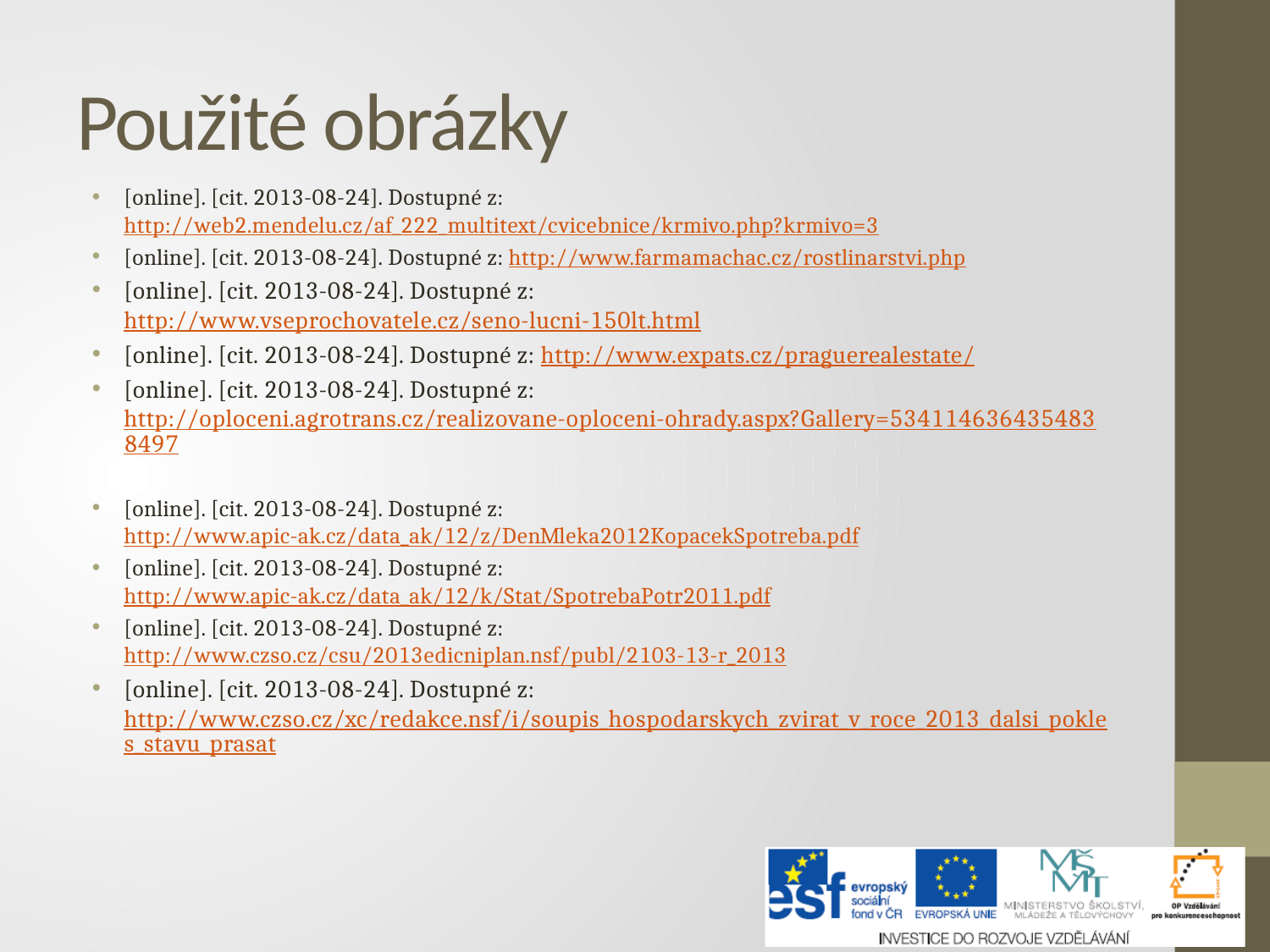

# Použité obrázky
[online]. [cit. 2013-08-24]. Dostupné z: http://web2.mendelu.cz/af_222_multitext/cvicebnice/krmivo.php?krmivo=3
[online]. [cit. 2013-08-24]. Dostupné z: http://www.farmamachac.cz/rostlinarstvi.php
[online]. [cit. 2013-08-24]. Dostupné z: http://www.vseprochovatele.cz/seno-lucni-150lt.html
[online]. [cit. 2013-08-24]. Dostupné z: http://www.expats.cz/praguerealestate/
[online]. [cit. 2013-08-24]. Dostupné z: http://oploceni.agrotrans.cz/realizovane-oploceni-ohrady.aspx?Gallery=5341146364354838497

[online]. [cit. 2013-08-24]. Dostupné z: http://www.apic-ak.cz/data_ak/12/z/DenMleka2012KopacekSpotreba.pdf
[online]. [cit. 2013-08-24]. Dostupné z: http://www.apic-ak.cz/data_ak/12/k/Stat/SpotrebaPotr2011.pdf
[online]. [cit. 2013-08-24]. Dostupné z: http://www.czso.cz/csu/2013edicniplan.nsf/publ/2103-13-r_2013
[online]. [cit. 2013-08-24]. Dostupné z: http://www.czso.cz/xc/redakce.nsf/i/soupis_hospodarskych_zvirat_v_roce_2013_dalsi_pokles_stavu_prasat